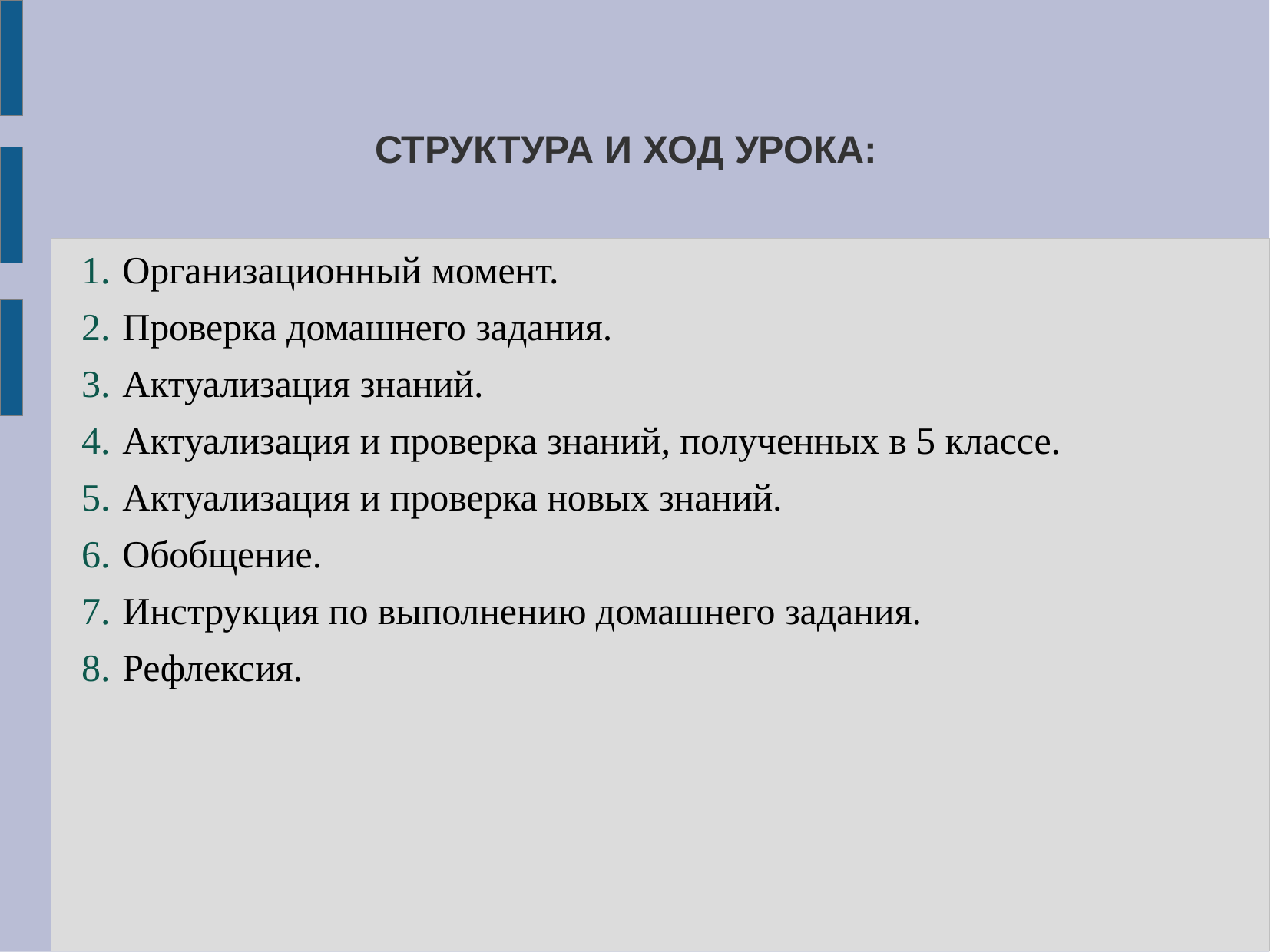

# СТРУКТУРА И ХОД УРОКА:
Организационный момент.
Проверка домашнего задания.
Актуализация знаний.
Актуализация и проверка знаний, полученных в 5 классе.
Актуализация и проверка новых знаний.
Обобщение.
Инструкция по выполнению домашнего задания.
Рефлексия.